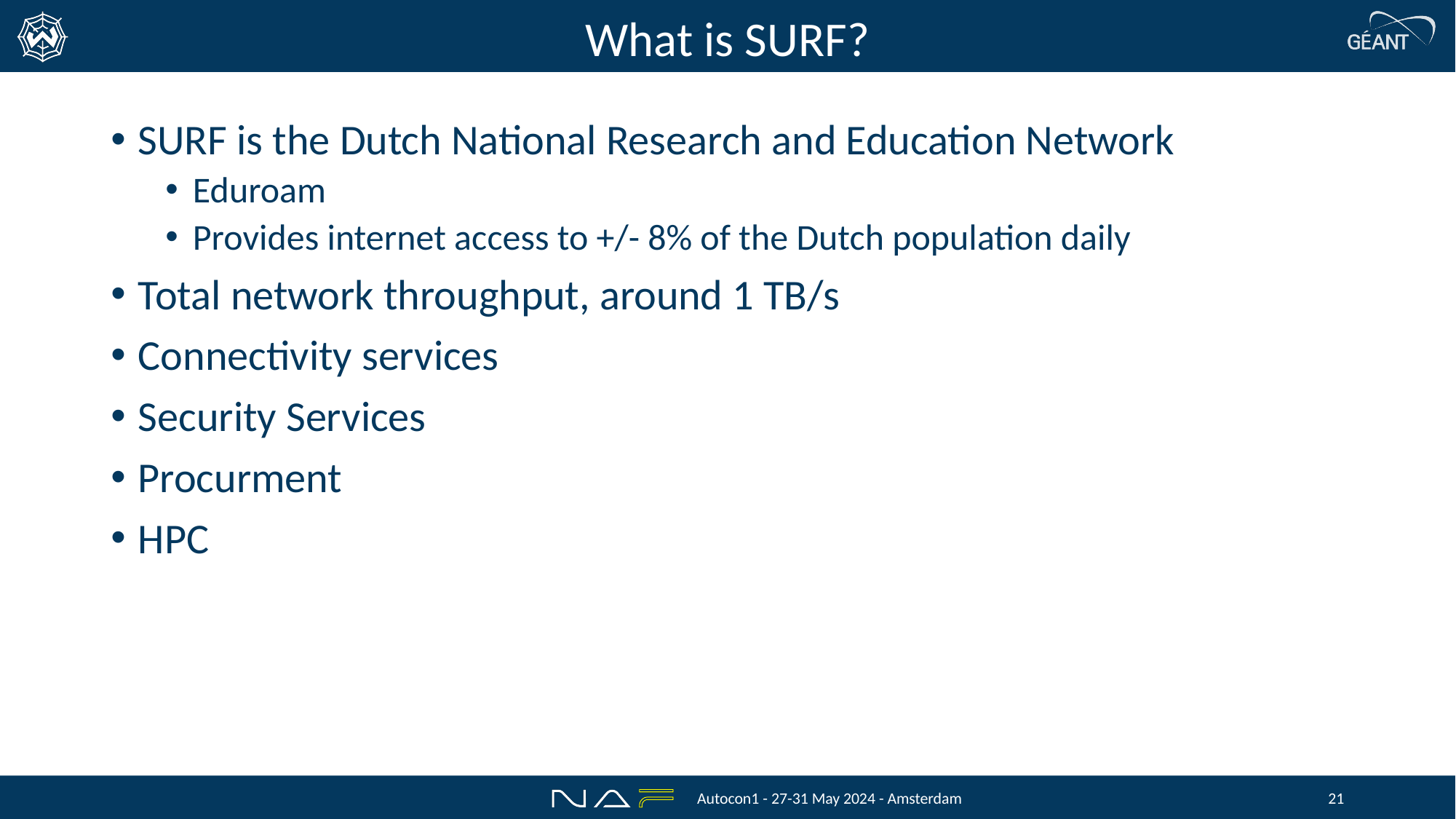

# What is SURF?
SURF is the Dutch National Research and Education Network
Eduroam
Provides internet access to +/- 8% of the Dutch population daily
Total network throughput, around 1 TB/s
Connectivity services
Security Services
Procurment
HPC

Autocon1 - 27-31 May 2024 - Amsterdam
21